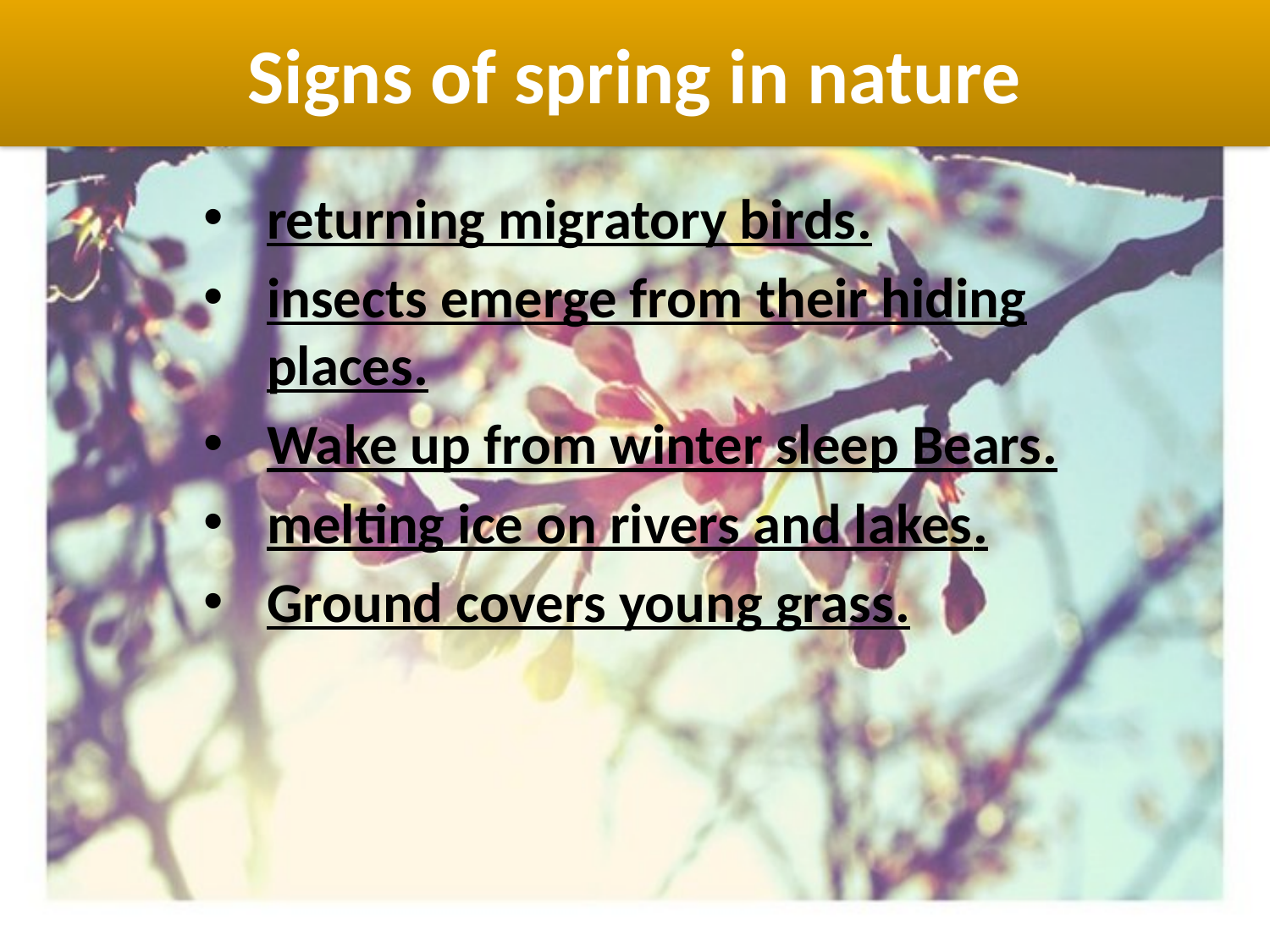

# Signs of spring in nature
returning migratory birds.
insects emerge from their hiding places.
Wake up from winter sleep Bears.
melting ice on rivers and lakes.
Ground covers young grass.